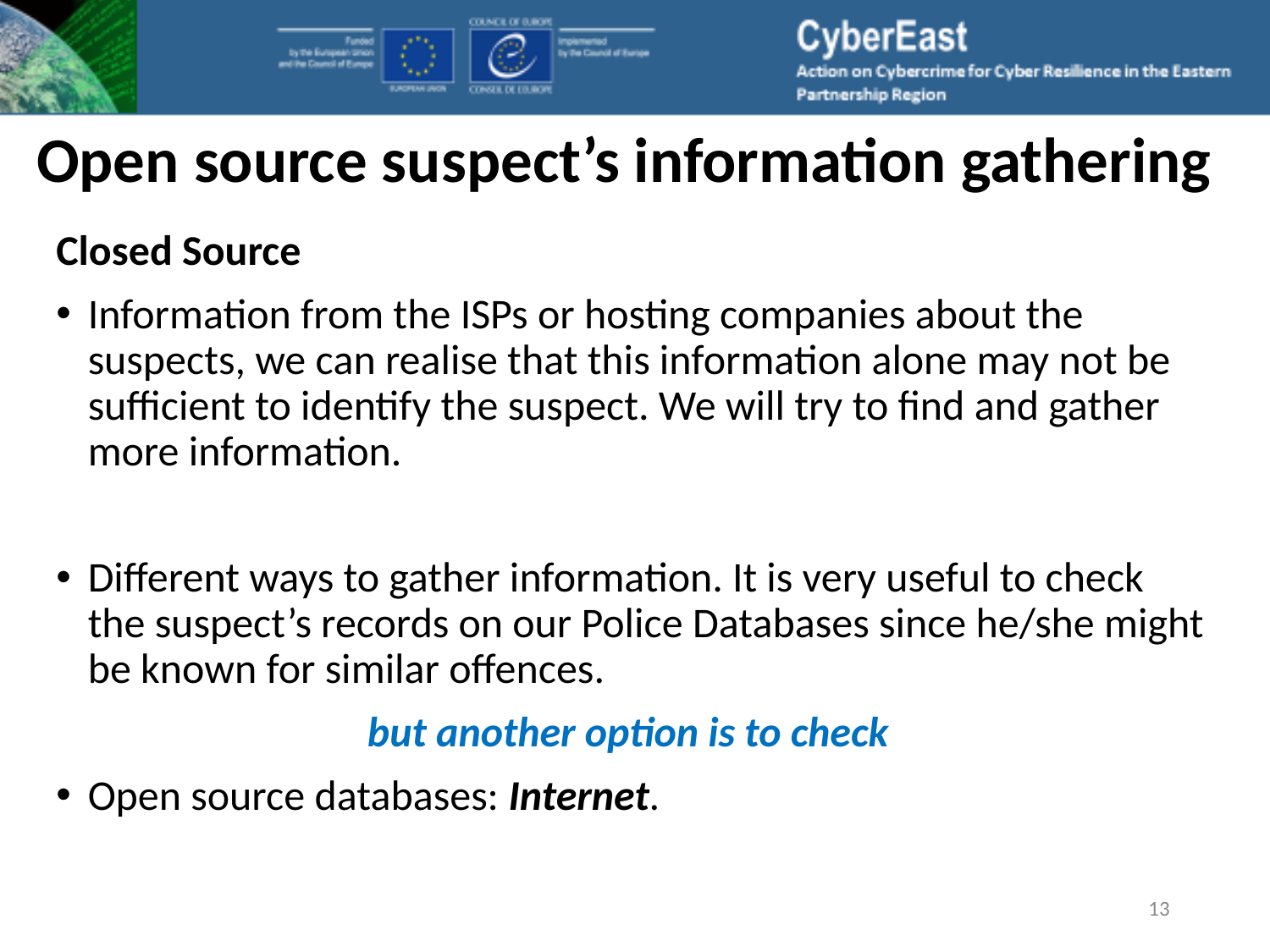

# Open source suspect’s information gathering
Closed Source
Information from the ISPs or hosting companies about the suspects, we can realise that this information alone may not be sufficient to identify the suspect. We will try to find and gather more information.

Different ways to gather information. It is very useful to check the suspect’s records on our Police Databases since he/she might be known for similar offences.
but another option is to check
Open source databases: Internet.

13